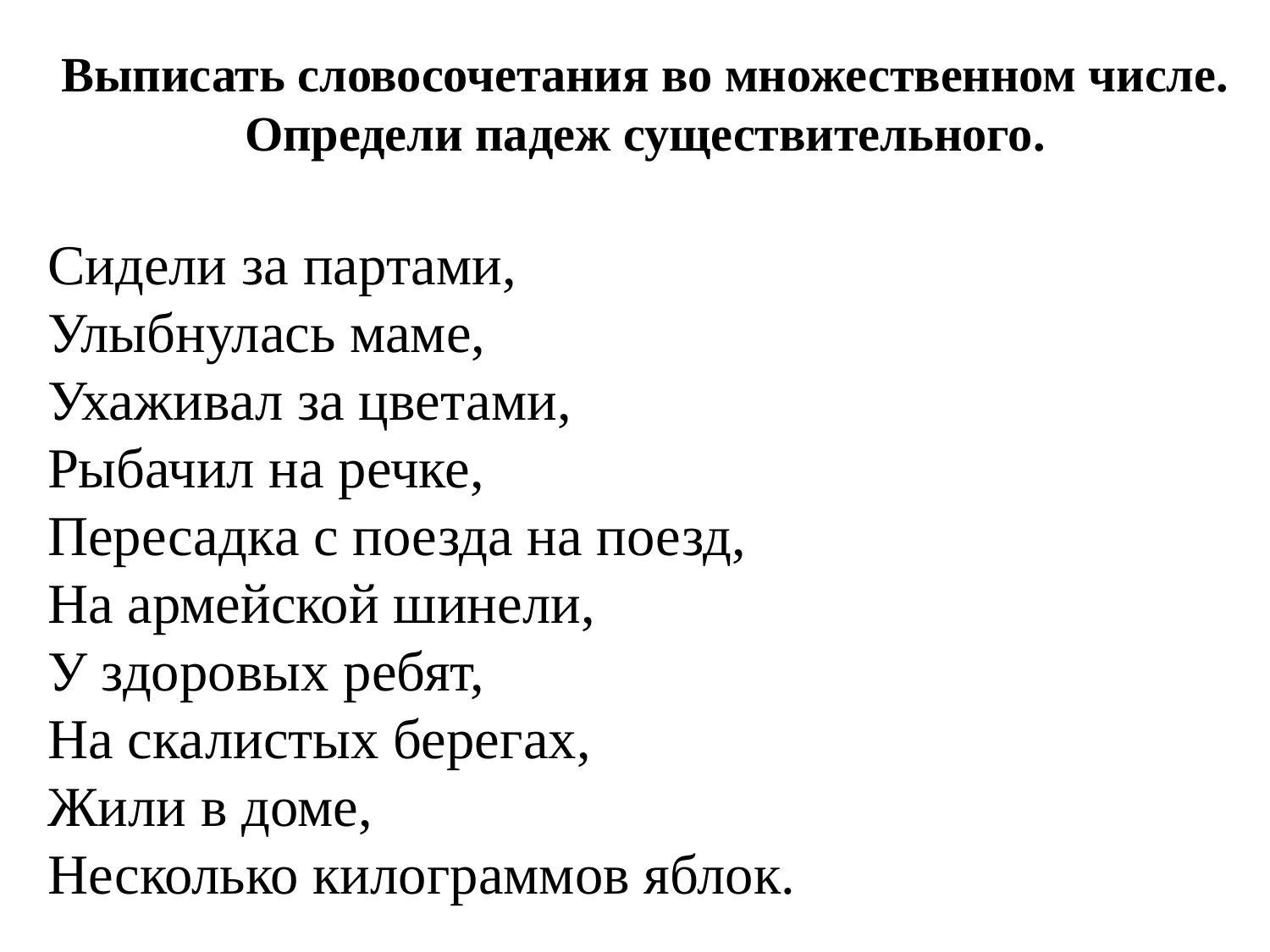

Выписать словосочетания во множественном числе. Определи падеж существительного.

Сидели за партами,
Улыбнулась маме,
Ухаживал за цветами,
Рыбачил на речке,
Пересадка с поезда на поезд,
На армейской шинели,
У здоровых ребят,
На скалистых берегах,
Жили в доме,
Несколько килограммов яблок.